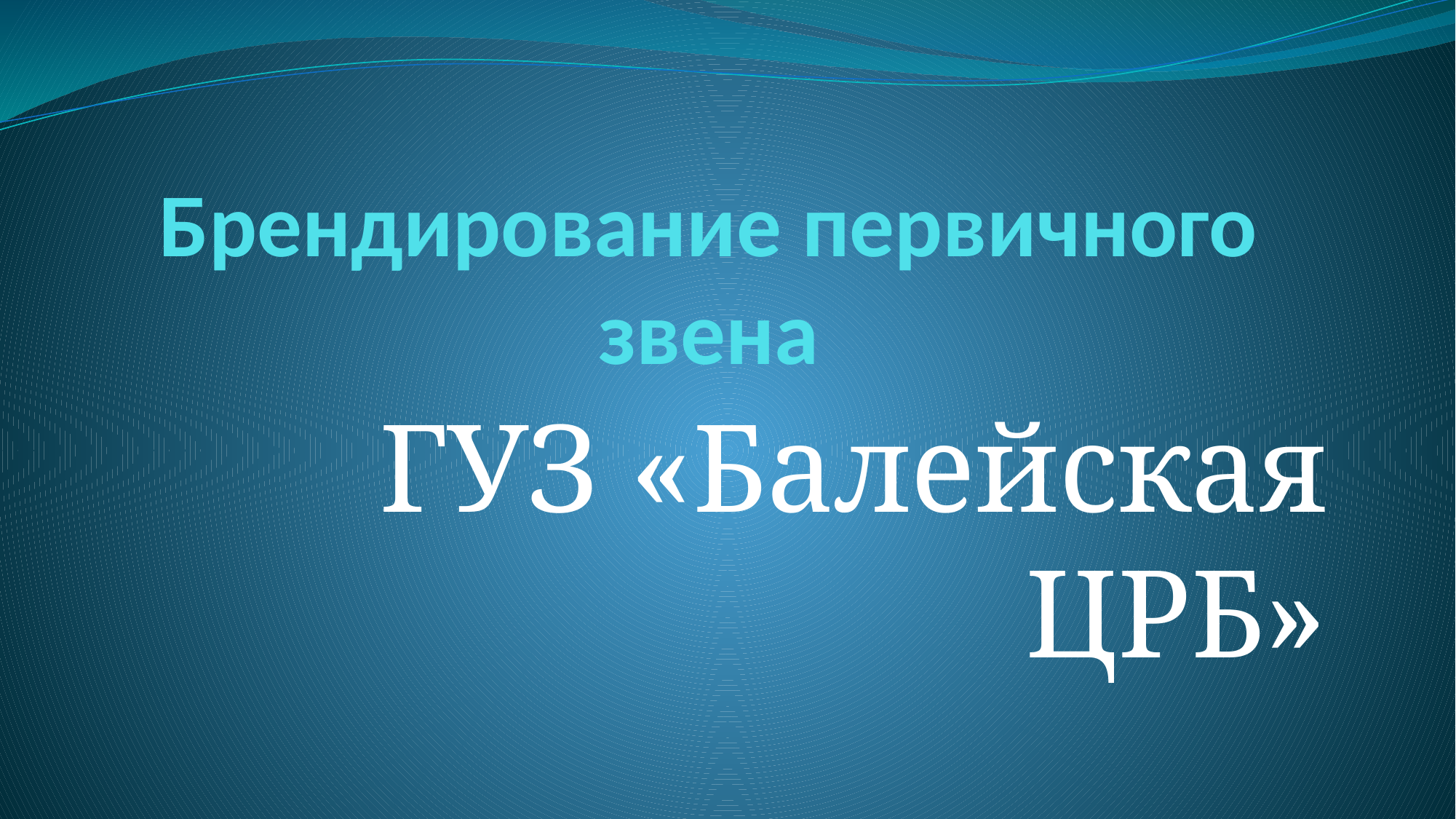

# Брендирование первичного звена
ГУЗ «Балейская ЦРБ»